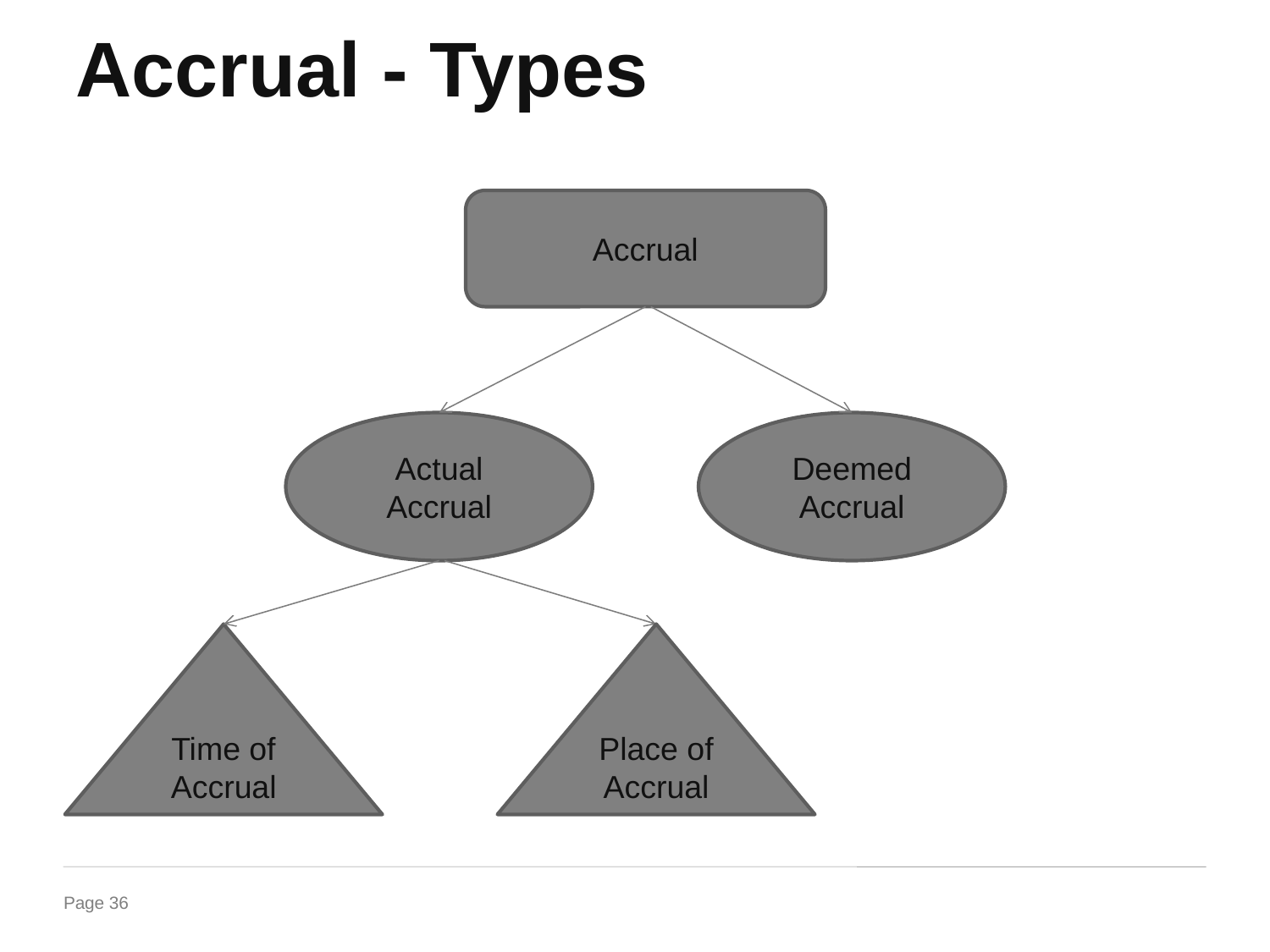

Accrual - Types
Accrual
Actual Accrual
Deemed Accrual
Time of Accrual
Place of Accrual